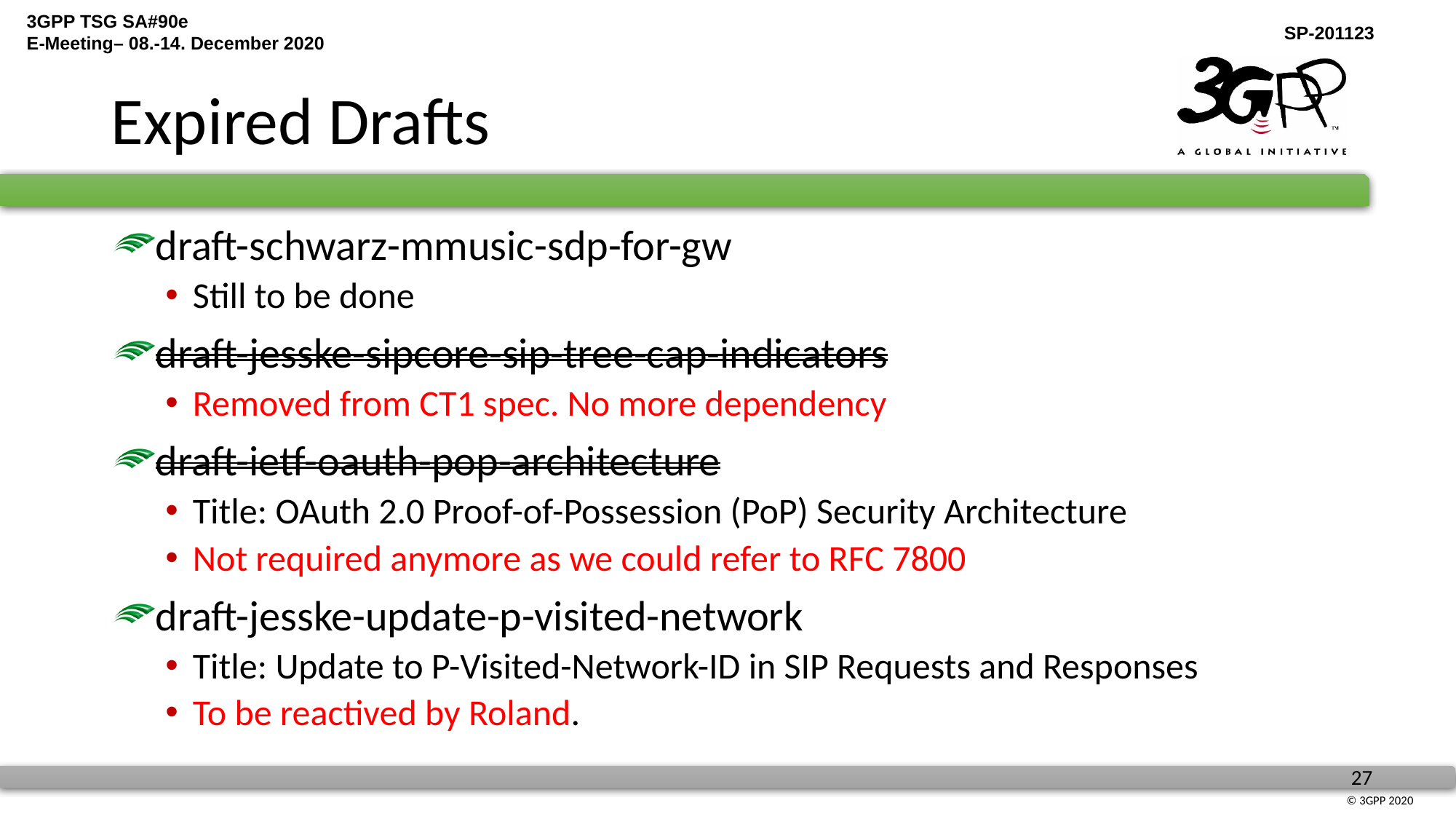

# Expired Drafts
draft-schwarz-mmusic-sdp-for-gw
Still to be done
draft-jesske-sipcore-sip-tree-cap-indicators
Removed from CT1 spec. No more dependency
draft-ietf-oauth-pop-architecture
Title: OAuth 2.0 Proof-of-Possession (PoP) Security Architecture
Not required anymore as we could refer to RFC 7800
draft-jesske-update-p-visited-network
Title: Update to P-Visited-Network-ID in SIP Requests and Responses
To be reactived by Roland.